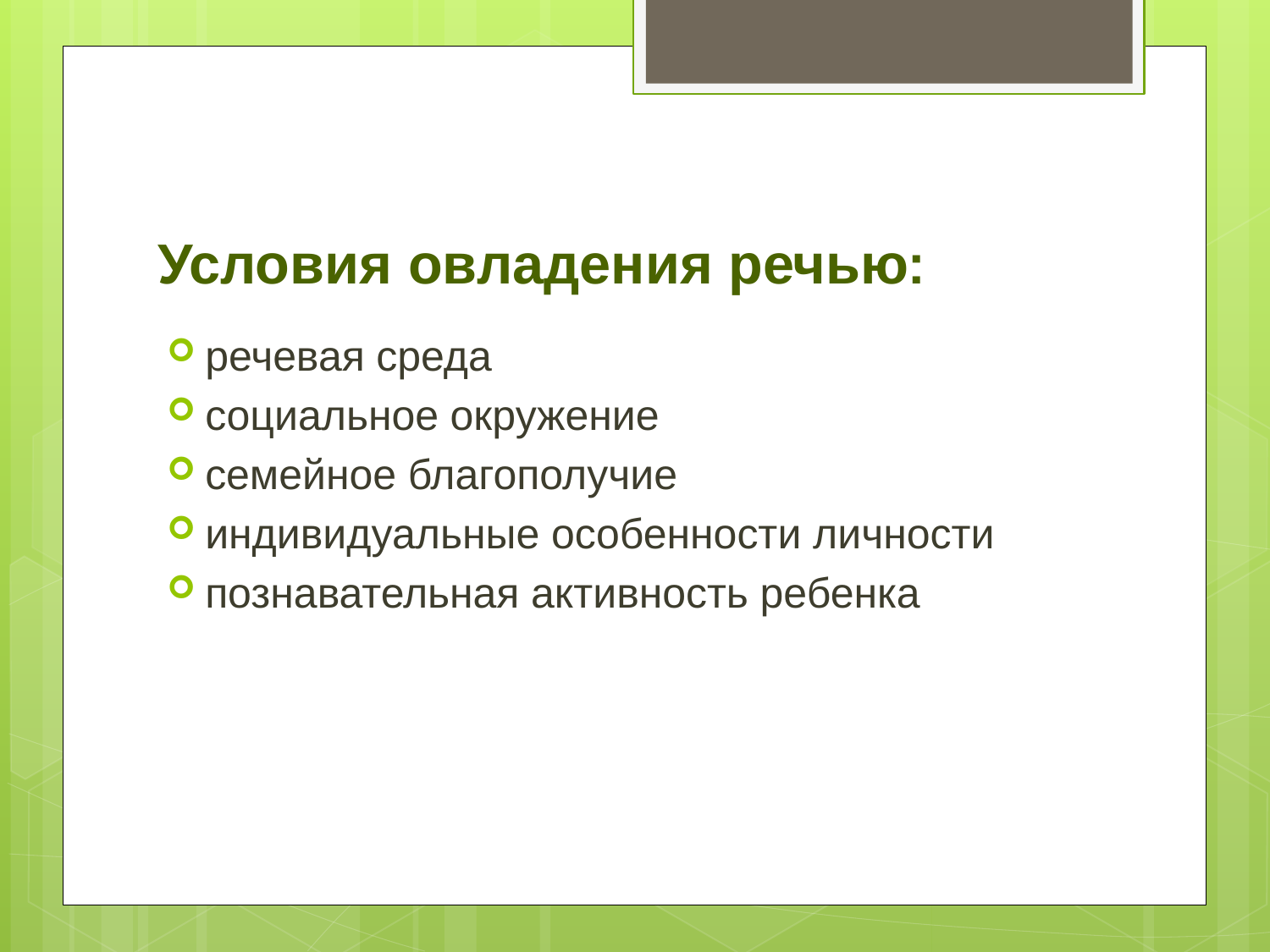

# Условия овладения речью:
речевая среда
социальное окружение
семейное благополучие
индивидуальные особенности личности
познавательная активность ребенка